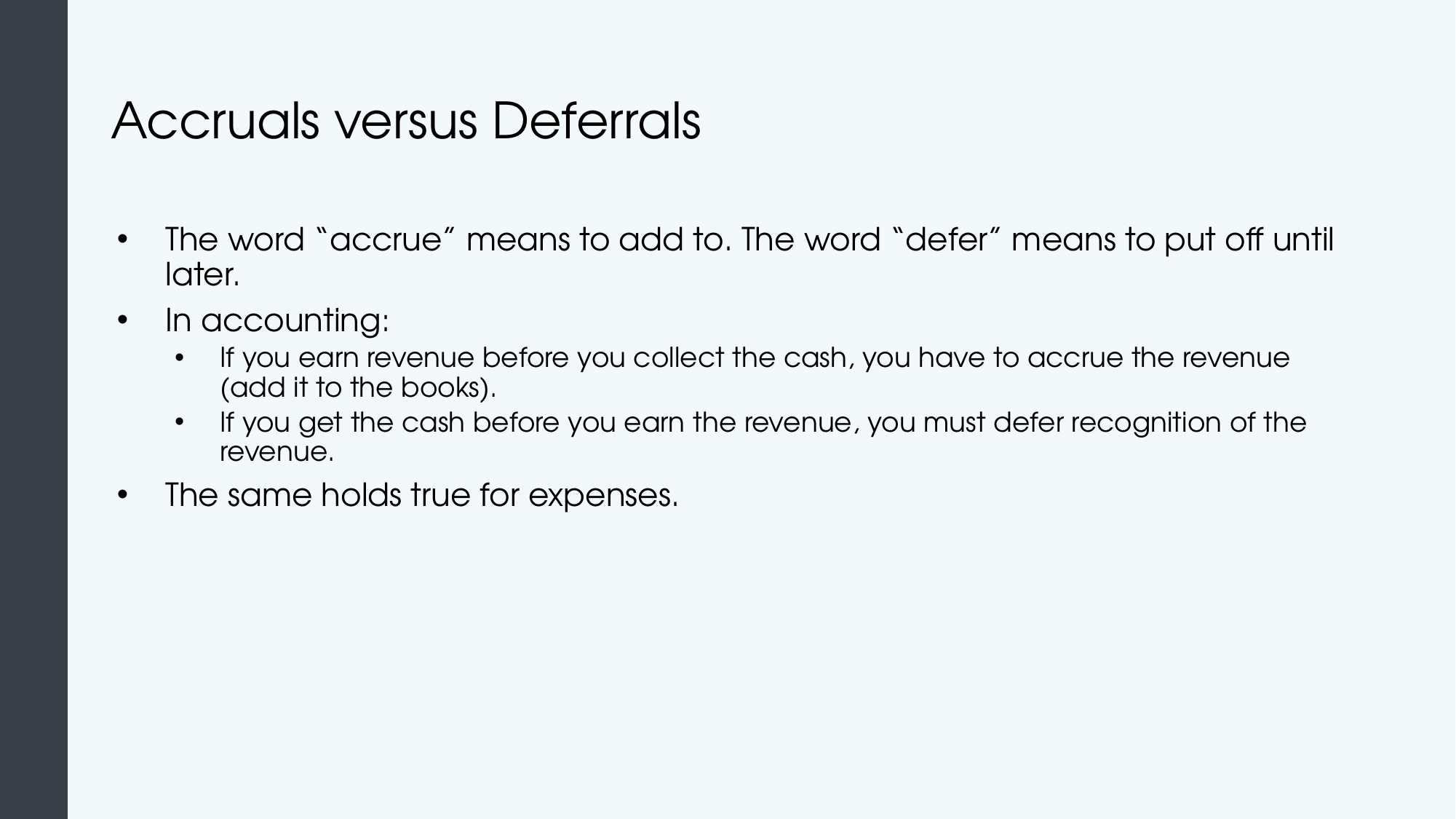

# Accruals versus Deferrals
The word “accrue” means to add to. The word “defer” means to put off until later.
In accounting:
If you earn revenue before you collect the cash, you have to accrue the revenue (add it to the books).
If you get the cash before you earn the revenue, you must defer recognition of the revenue.
The same holds true for expenses.